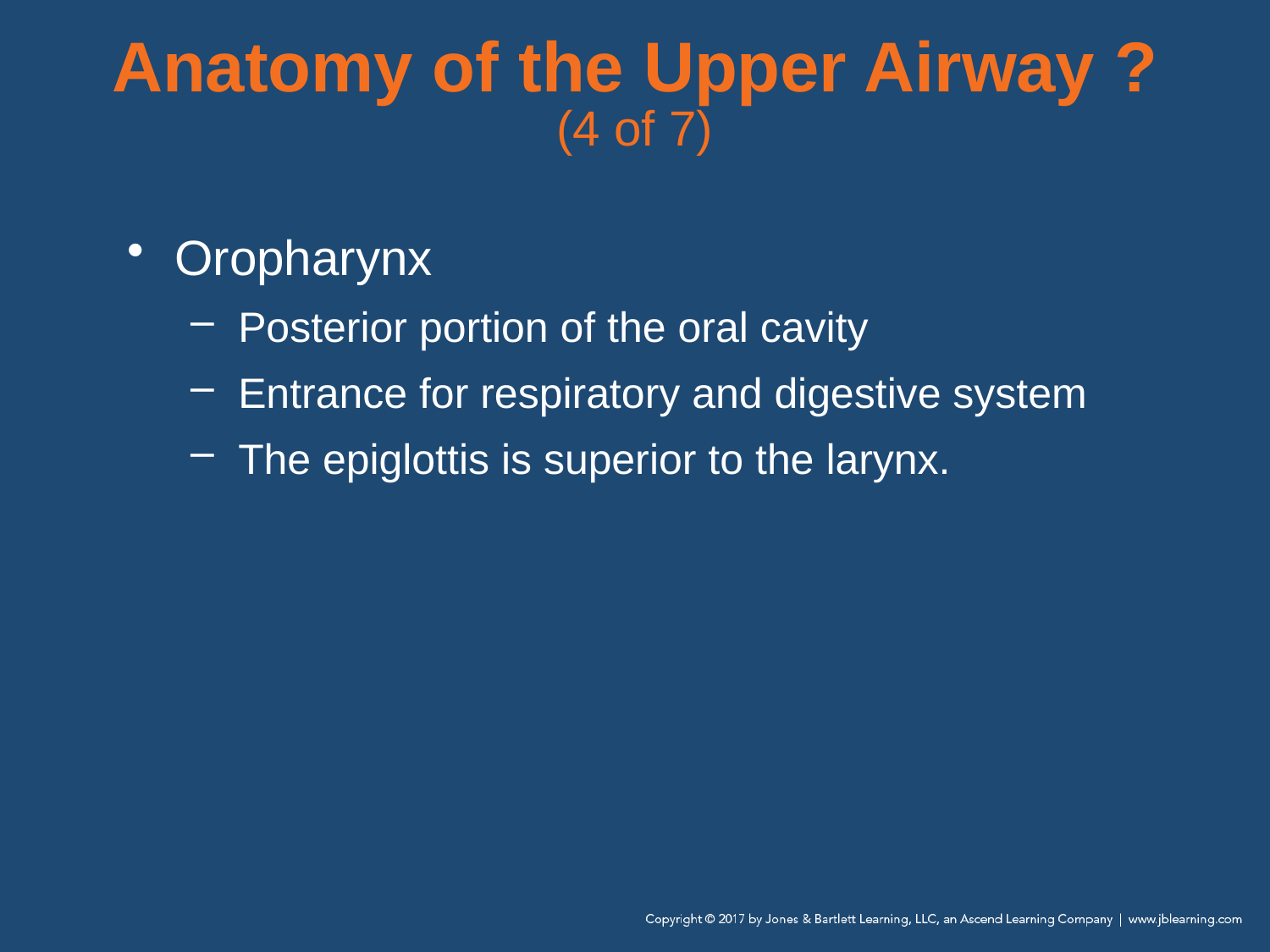

# Anatomy of the Upper Airway ? (4 of 7)
Oropharynx
Posterior portion of the oral cavity
Entrance for respiratory and digestive system
The epiglottis is superior to the larynx.